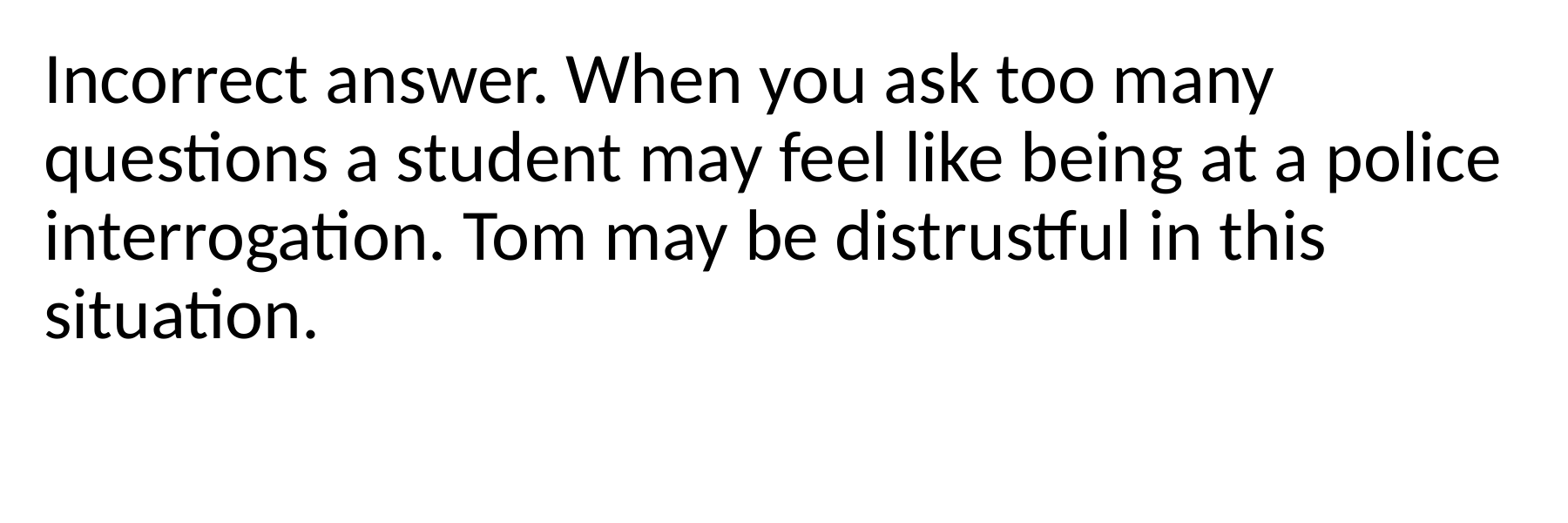

Incorrect answer. When you ask too many questions a student may feel like being at a police interrogation. Tom may be distrustful in this situation.